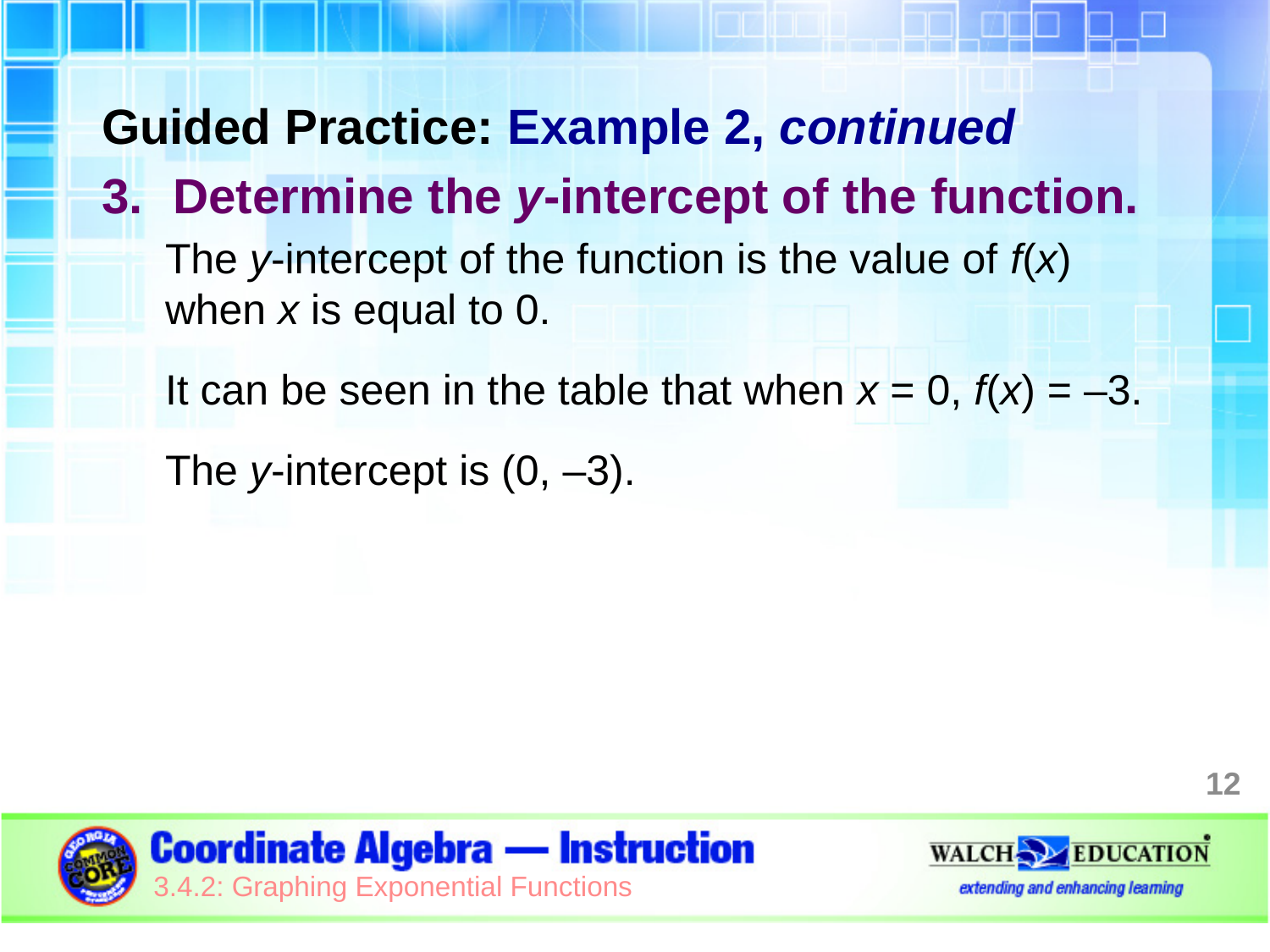

Guided Practice: Example 2, continued
Determine the y-intercept of the function.
The y-intercept of the function is the value of f(x) when x is equal to 0.
It can be seen in the table that when x = 0, f(x) = –3.
The y-intercept is (0, –3).
12
3.4.2: Graphing Exponential Functions